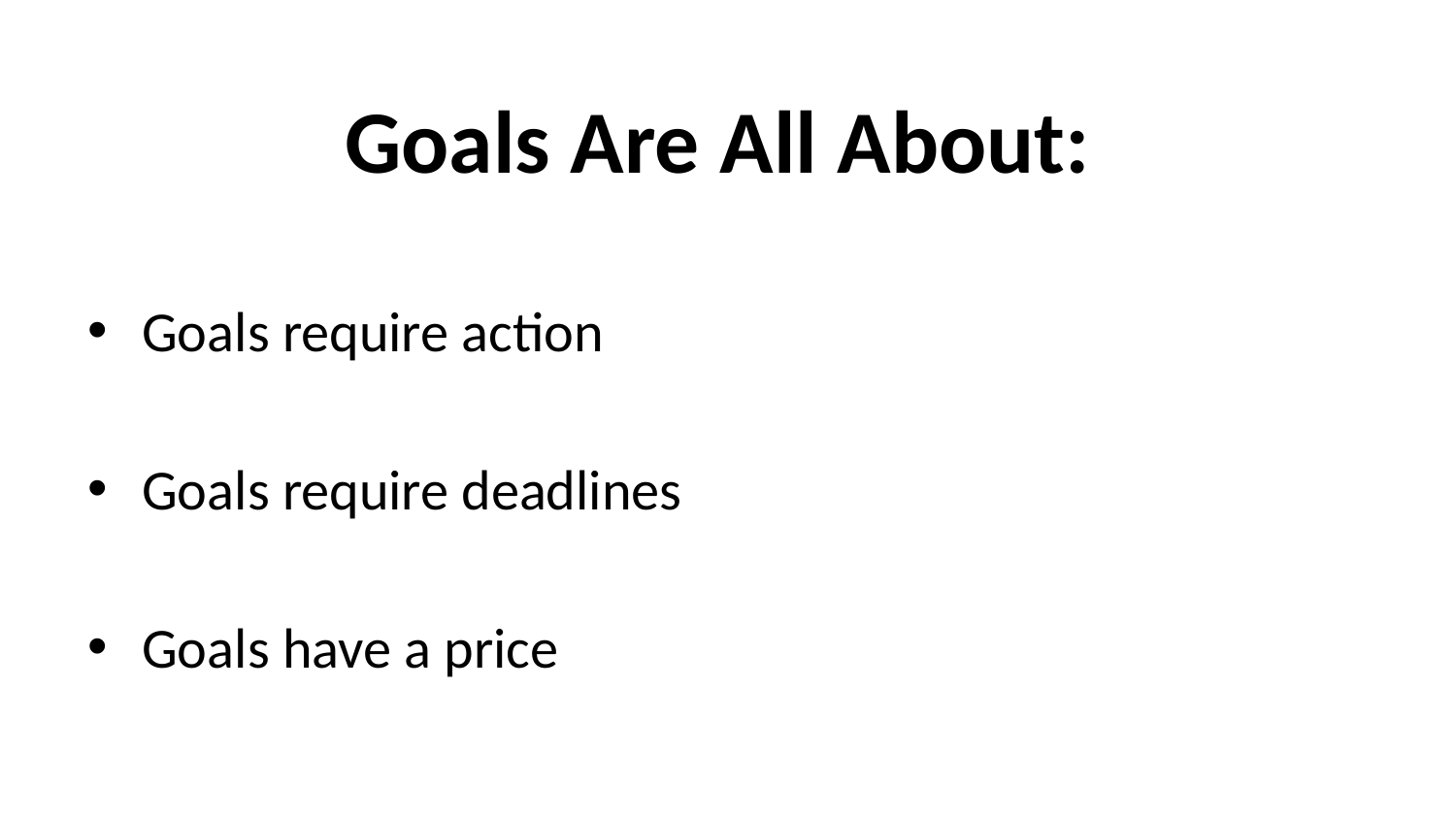

# Goals Are All About:
Goals require action

Goals require deadlines

Goals have a price